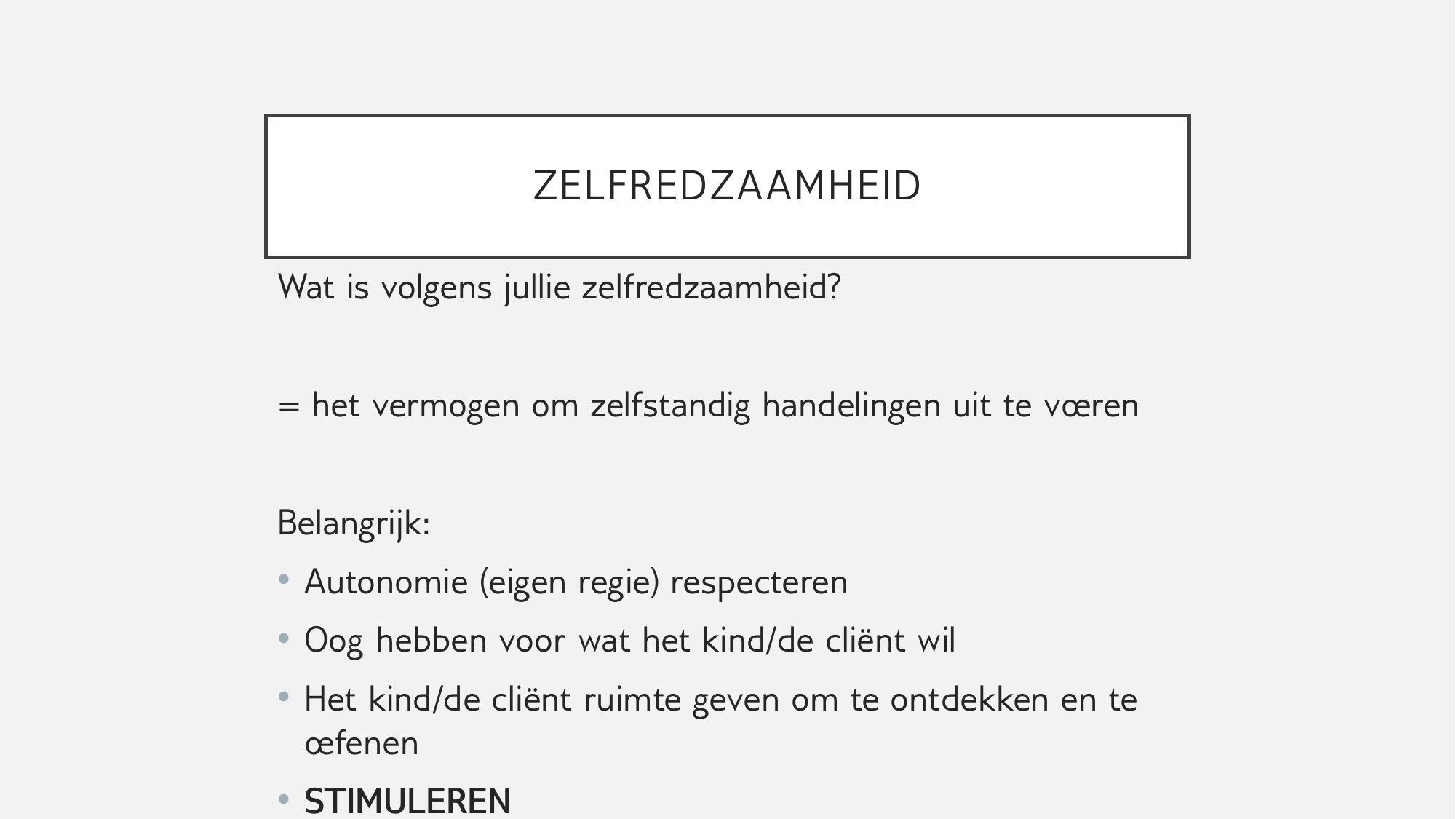

# zelfredzaamheid
Wat is volgens jullie zelfredzaamheid?

= het vermogen om zelfstandig handelingen uit te voeren

Belangrijk:
Autonomie (eigen regie) respecteren
Oog hebben voor wat het kind/de cliënt wil
Het kind/de cliënt ruimte geven om te ontdekken en te oefenen
STIMULEREN